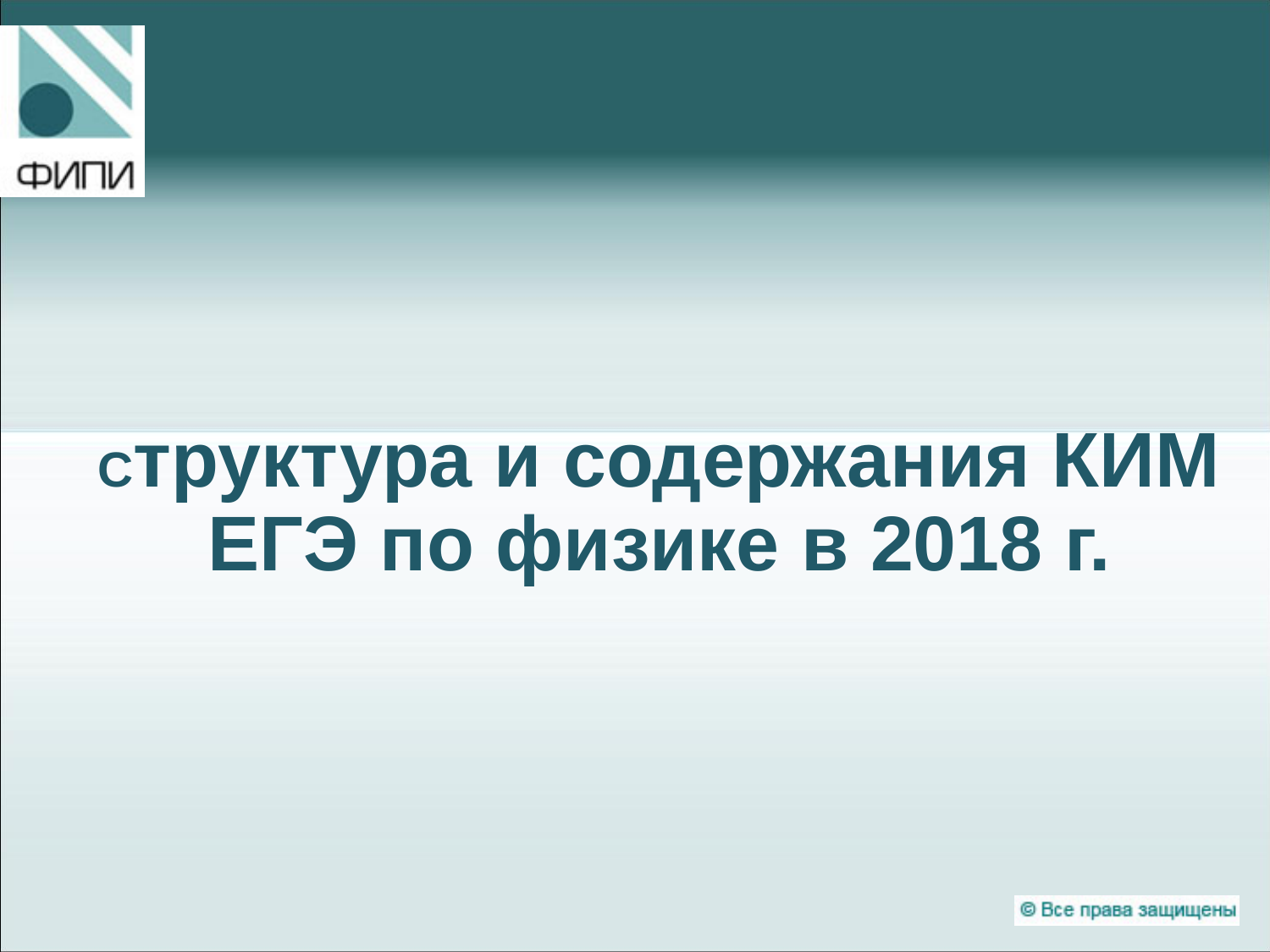

# Структура и содержания КИМ ЕГЭ по физике в 2018 г.